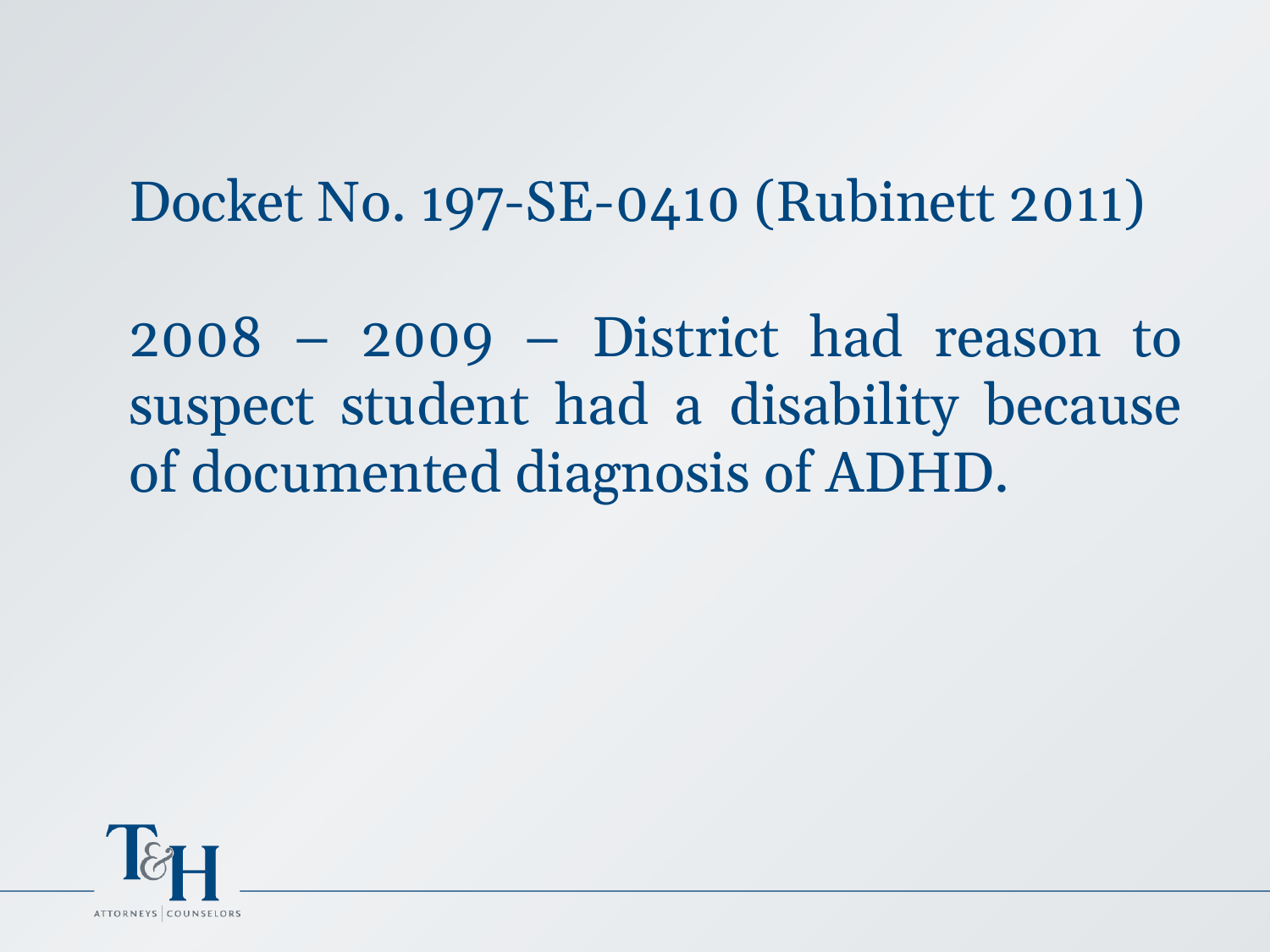

Docket No. 197-SE-0410 (Rubinett 2011)

2008 – 2009 – District had reason to suspect student had a disability because of documented diagnosis of ADHD.